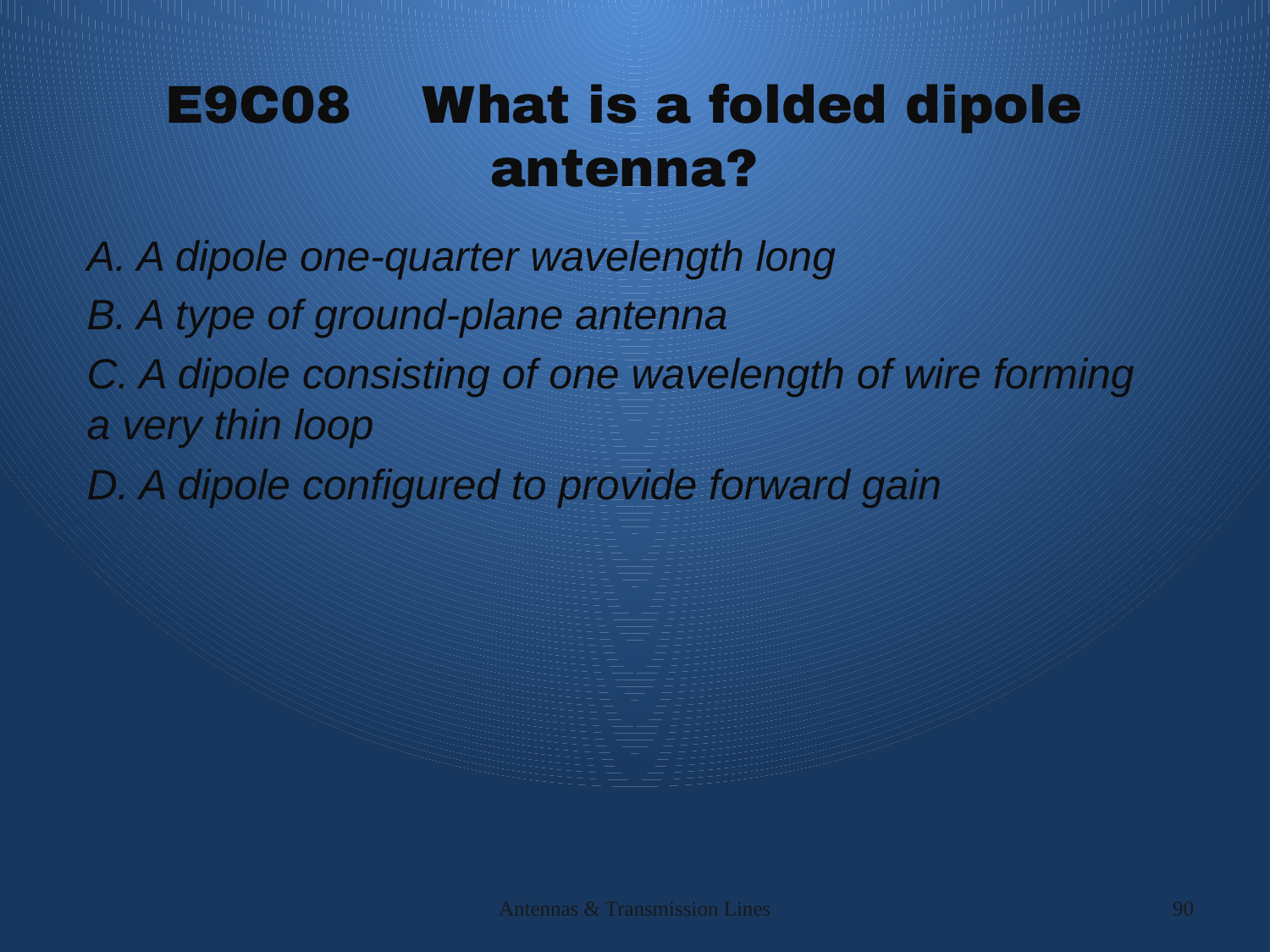

# E9C08    What is a folded dipole antenna?
A. A dipole one-quarter wavelength long
B. A type of ground-plane antenna
C. A dipole consisting of one wavelength of wire forming a very thin loop
D. A dipole configured to provide forward gain

Antennas & Transmission Lines
90